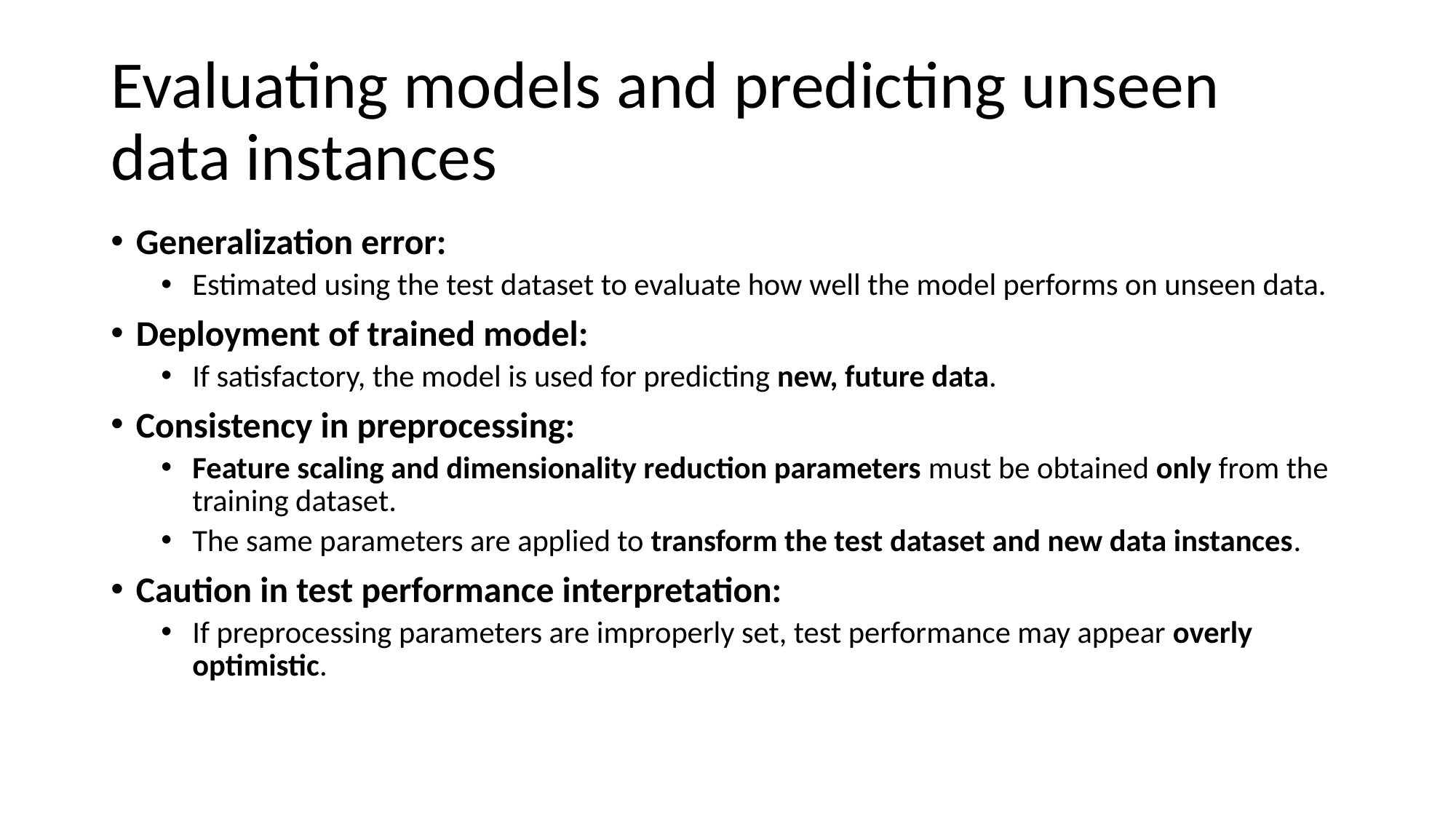

# Evaluating models and predicting unseen data instances
Generalization error:
Estimated using the test dataset to evaluate how well the model performs on unseen data.
Deployment of trained model:
If satisfactory, the model is used for predicting new, future data.
Consistency in preprocessing:
Feature scaling and dimensionality reduction parameters must be obtained only from the training dataset.
The same parameters are applied to transform the test dataset and new data instances.
Caution in test performance interpretation:
If preprocessing parameters are improperly set, test performance may appear overly optimistic.